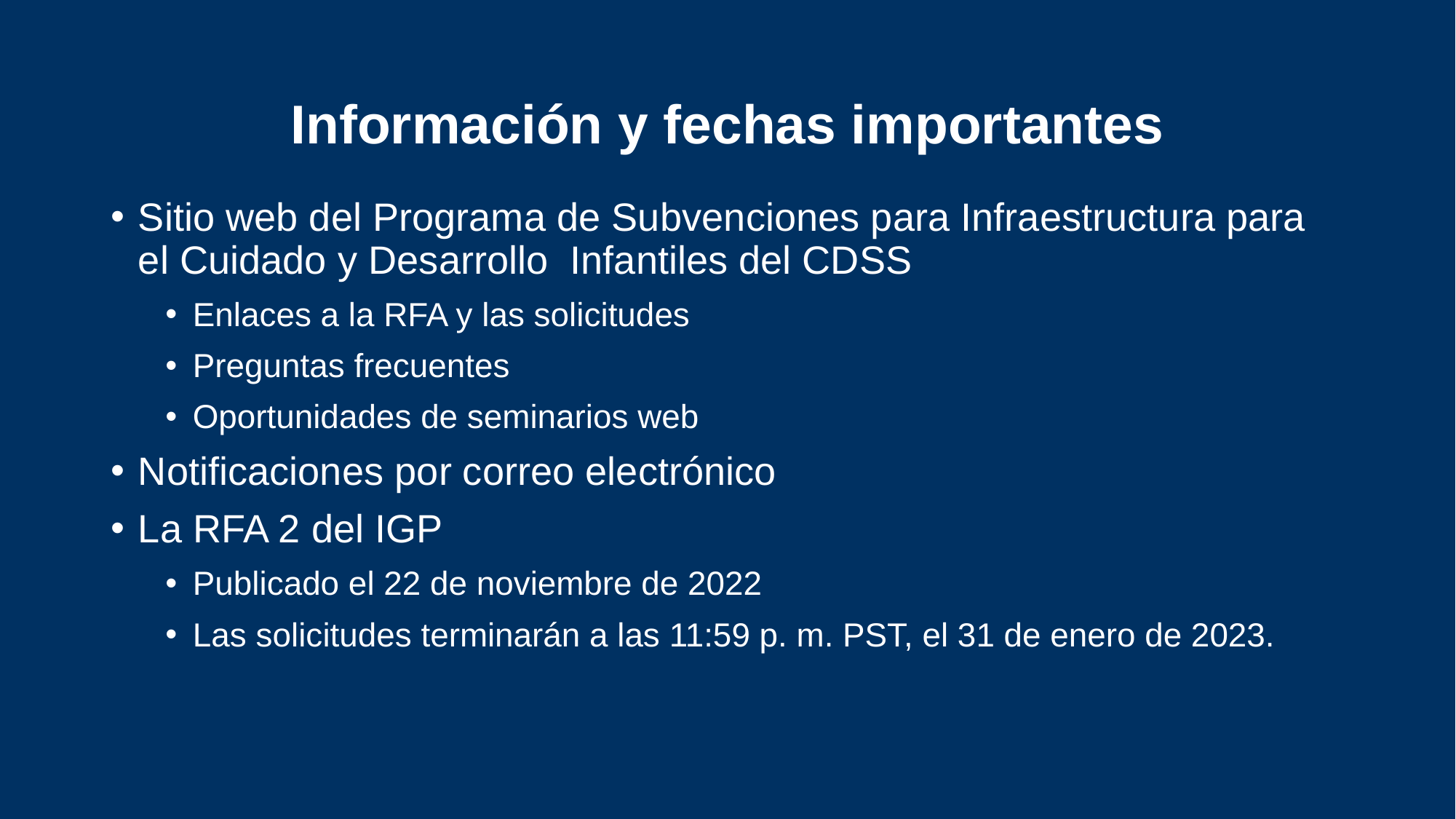

# Información y fechas importantes
Sitio web del Programa de Subvenciones para Infraestructura para el Cuidado y Desarrollo  Infantiles del CDSS
Enlaces a la RFA y las solicitudes
Preguntas frecuentes
Oportunidades de seminarios web
Notificaciones por correo electrónico
La RFA 2 del IGP
Publicado el 22 de noviembre de 2022
Las solicitudes terminarán a las 11:59 p. m. PST, el 31 de enero de 2023.